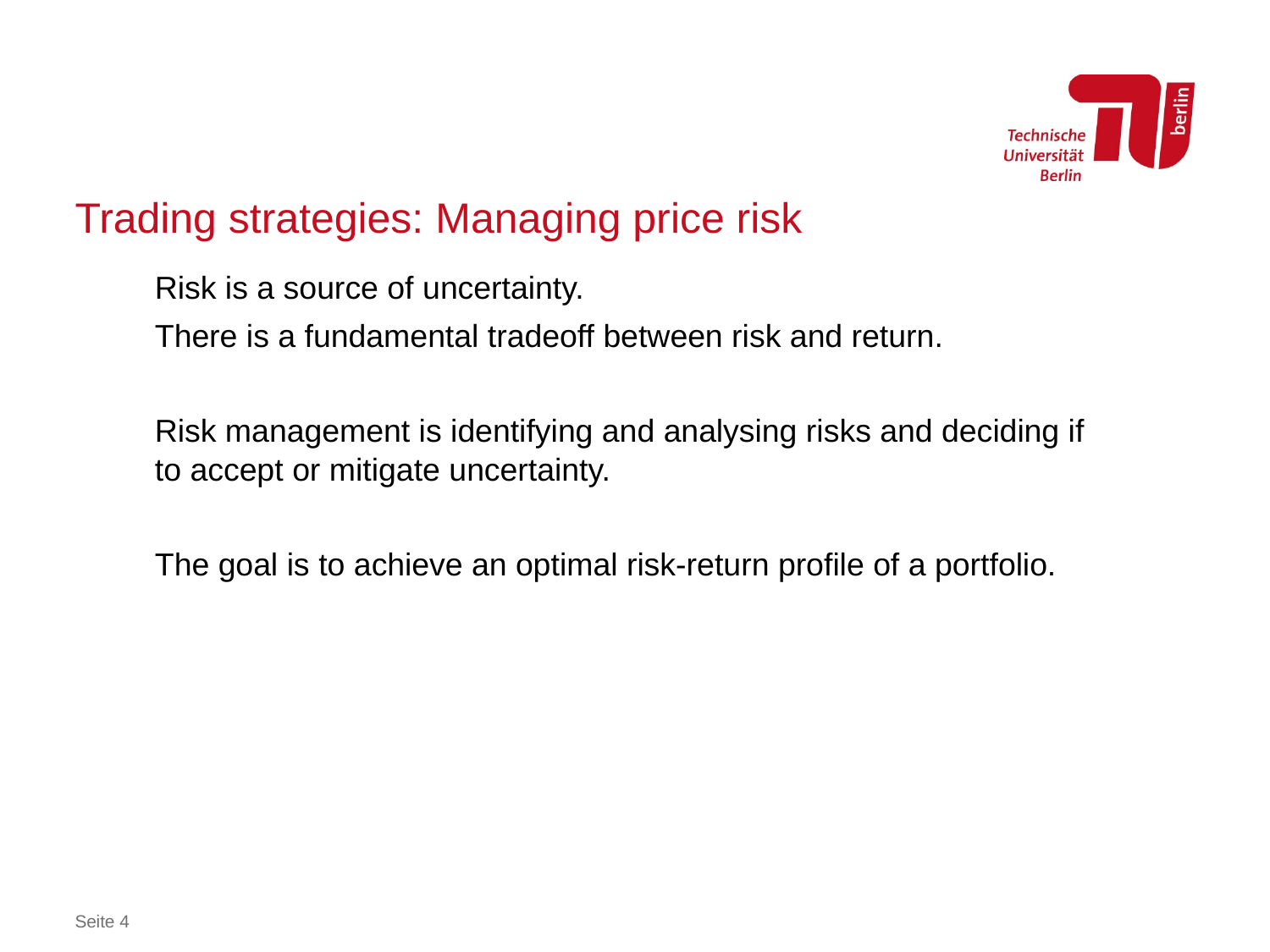

# Trading strategies: Managing price risk
Risk is a source of uncertainty.
There is a fundamental tradeoff between risk and return.

Risk management is identifying and analysing risks and deciding if to accept or mitigate uncertainty.

The goal is to achieve an optimal risk-return profile of a portfolio.

Seite 4